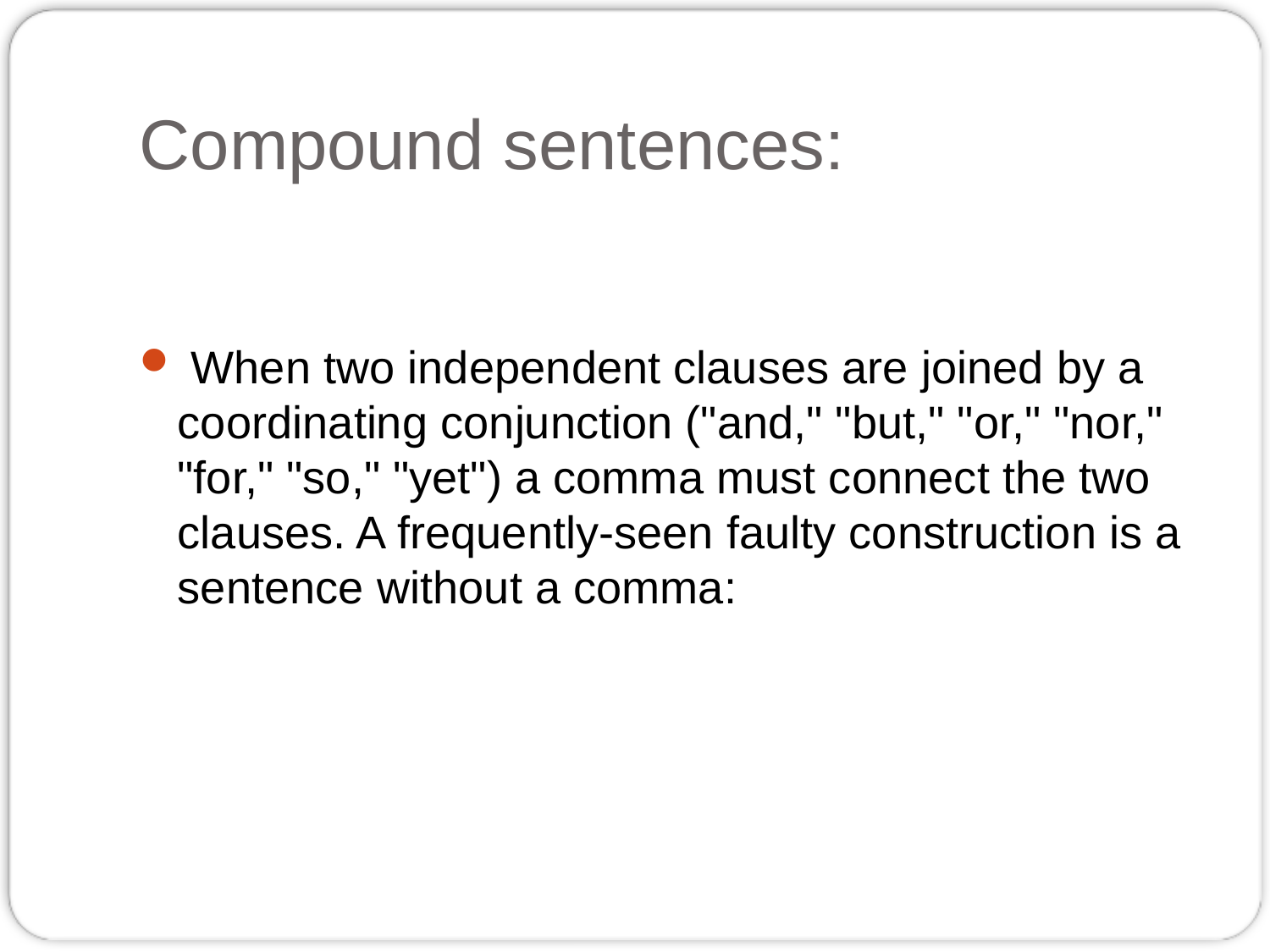

# Compound sentences:

 When two independent clauses are joined by a coordinating conjunction ("and," "but," "or," "nor," "for," "so," "yet") a comma must connect the two clauses. A frequently-seen faulty construction is a sentence without a comma: